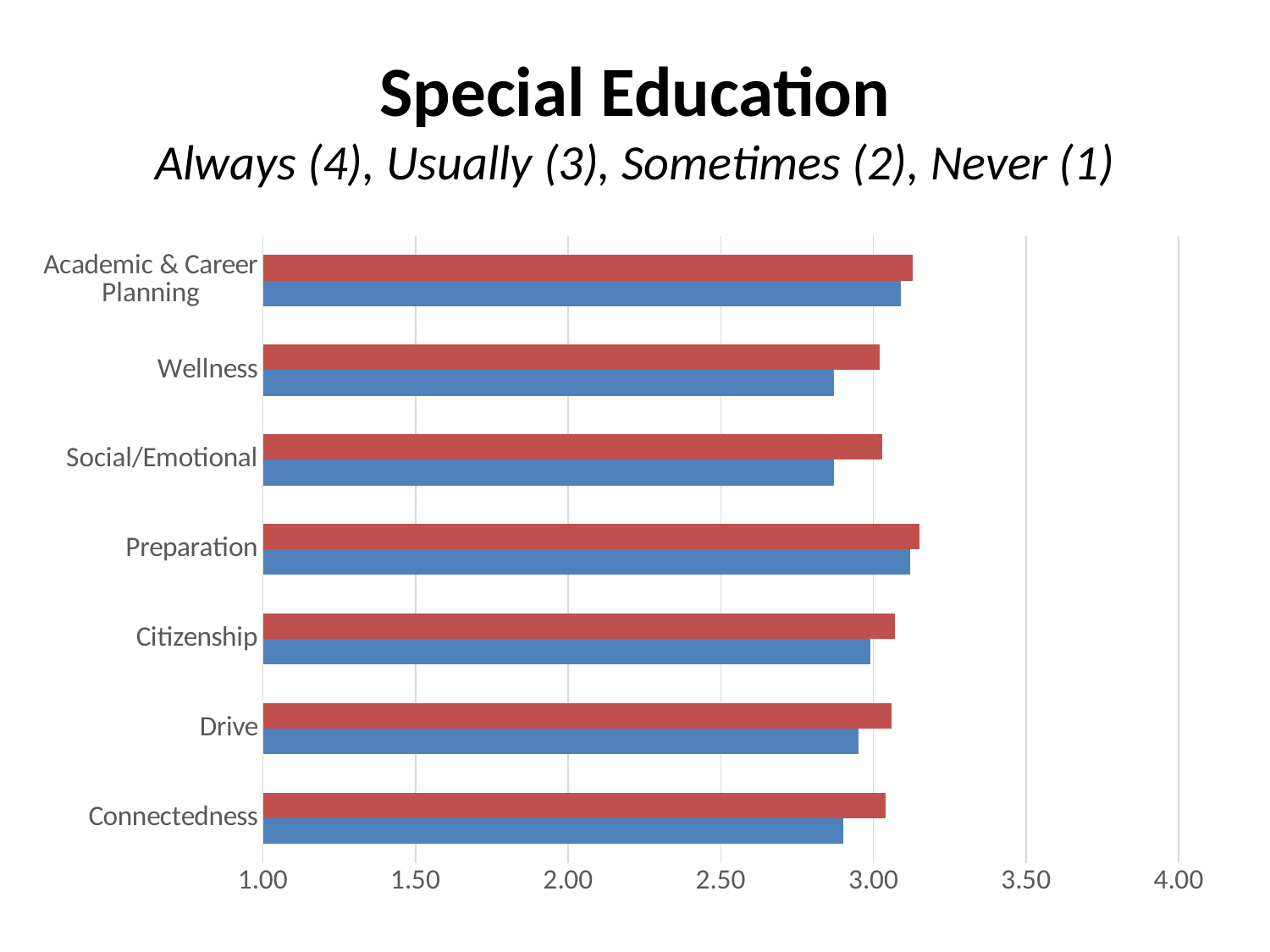

# Special Education Always (4), Usually (3), Sometimes (2), Never (1)

### Chart

| Category | Special Education | Not Special Education |
|---|---|---|
| Connectedness | 2.9 | 3.04 |
| Drive | 2.95 | 3.06 |
| Citizenship | 2.99 | 3.07 |
| Preparation | 3.12 | 3.15 |
| Social/Emotional | 2.87 | 3.03 |
| Wellness | 2.87 | 3.02 |
| Academic & Career Planning | 3.09 | 3.13 |